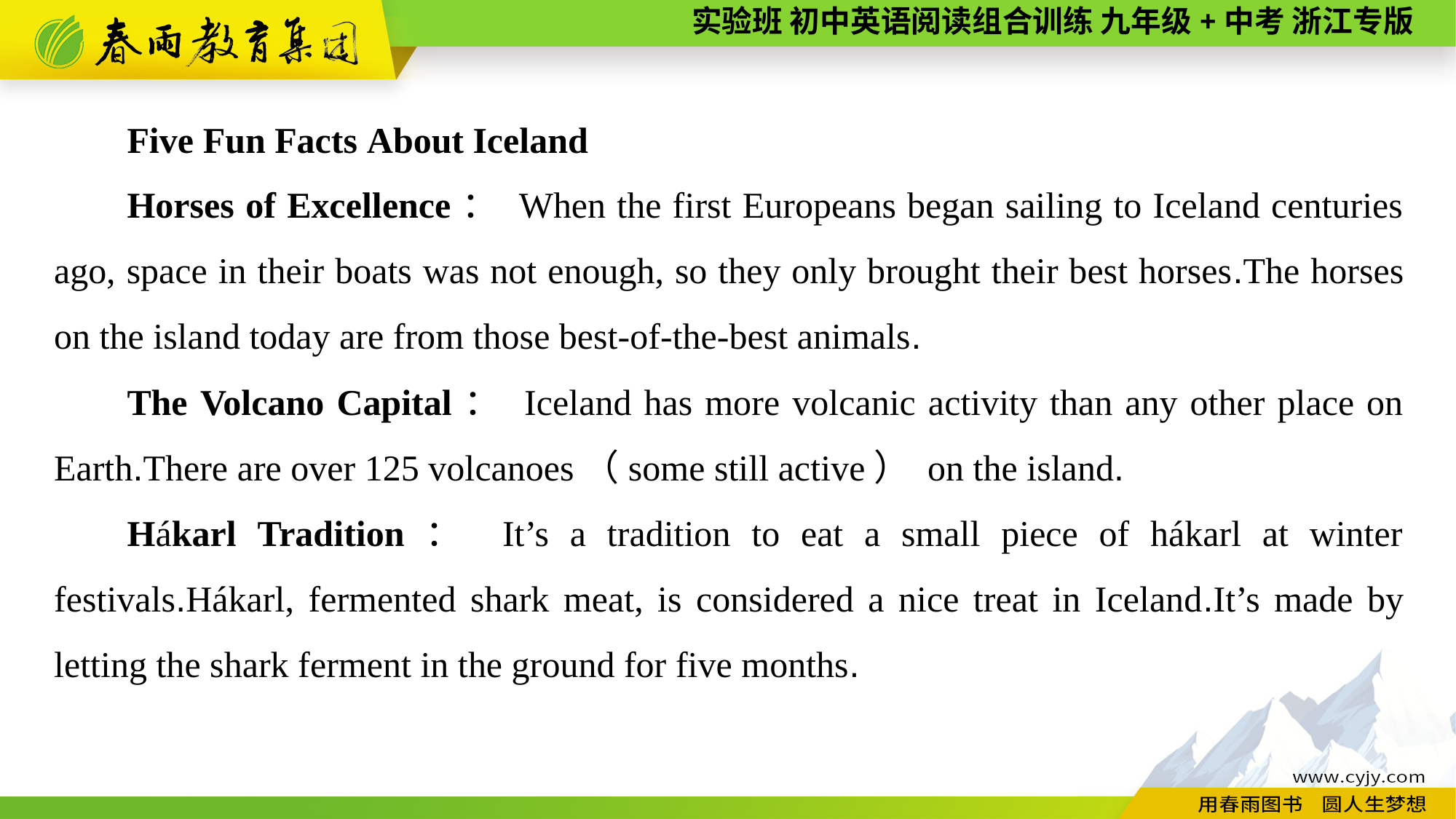

Five Fun Facts About Iceland
Horses of Excellence： When the first Europeans began sailing to Iceland centuries ago, space in their boats was not enough, so they only brought their best horses.The horses on the island today are from those best-of-the-best animals.
The Volcano Capital： Iceland has more volcanic activity than any other place on Earth.There are over 125 volcanoes（some still active） on the island.
Hákarl Tradition： It’s a tradition to eat a small piece of hákarl at winter festivals.Hákarl, fermented shark meat, is considered a nice treat in Iceland.It’s made by letting the shark ferment in the ground for five months.